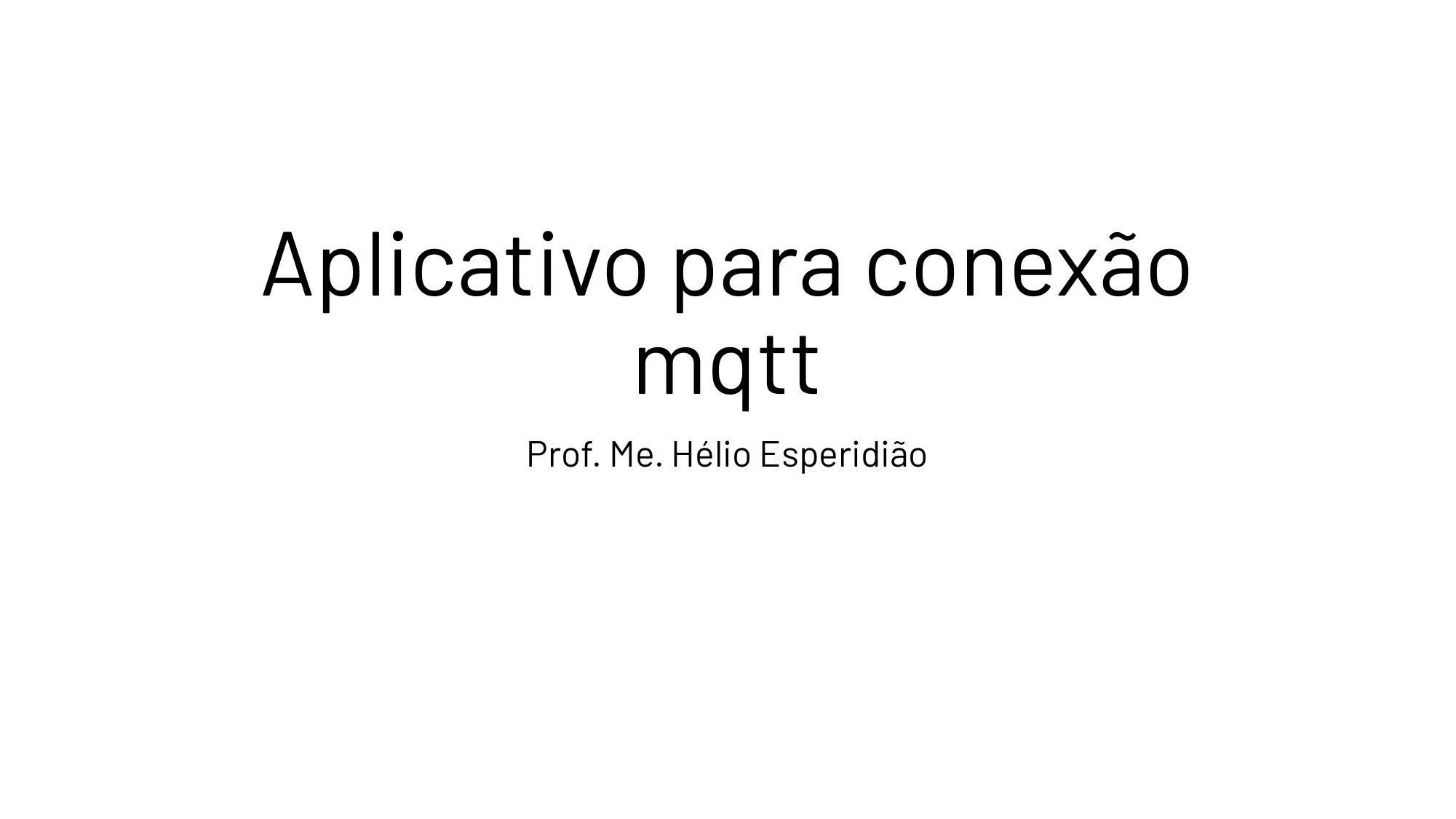

# Aplicativo para conexão mqtt
Prof. Me. Hélio Esperidião